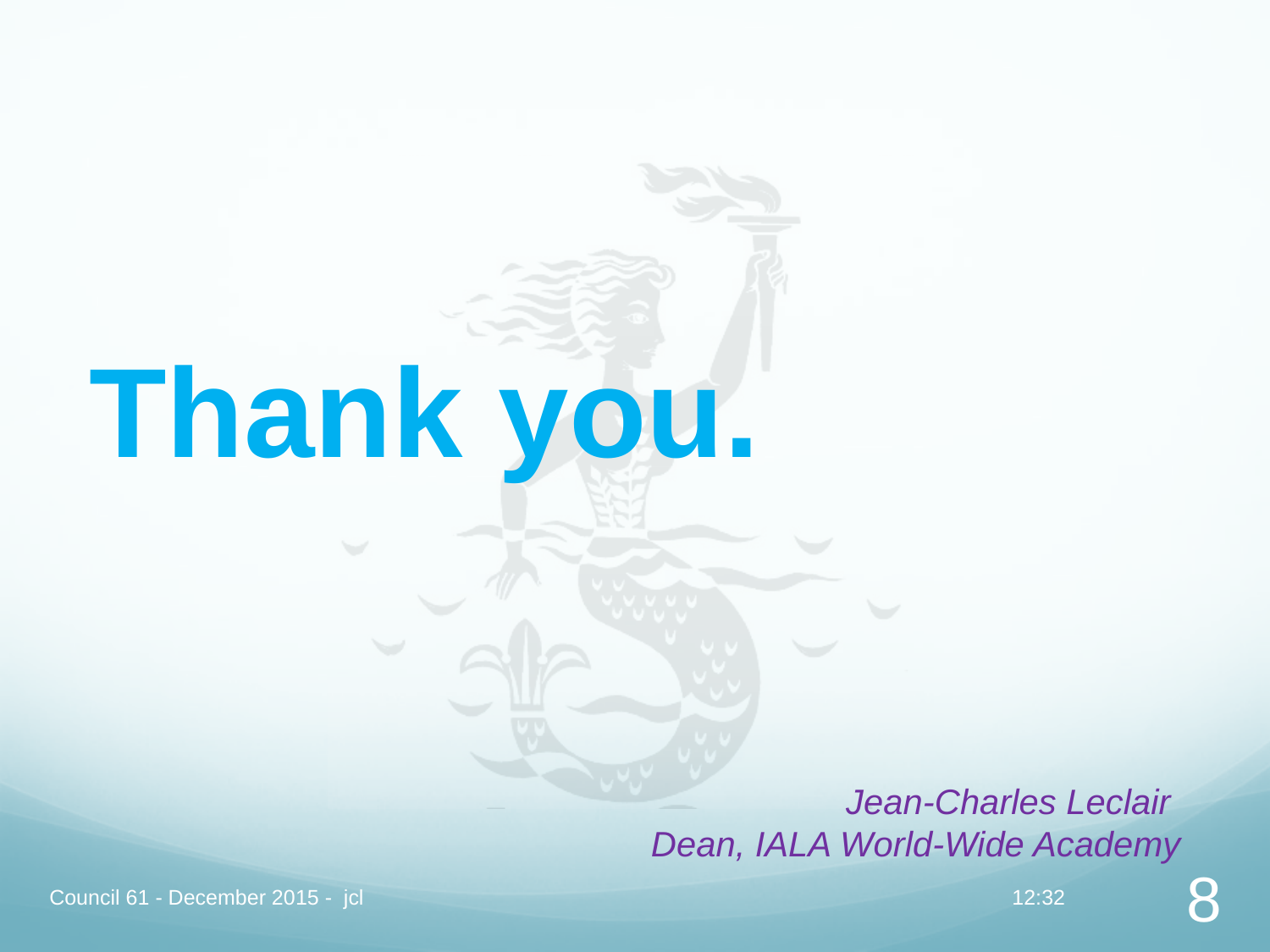

#

Thank you.

Jean-Charles Leclair
Dean, IALA World-Wide Academy

Council 61 - December 2015 -  jcl
12:32
8